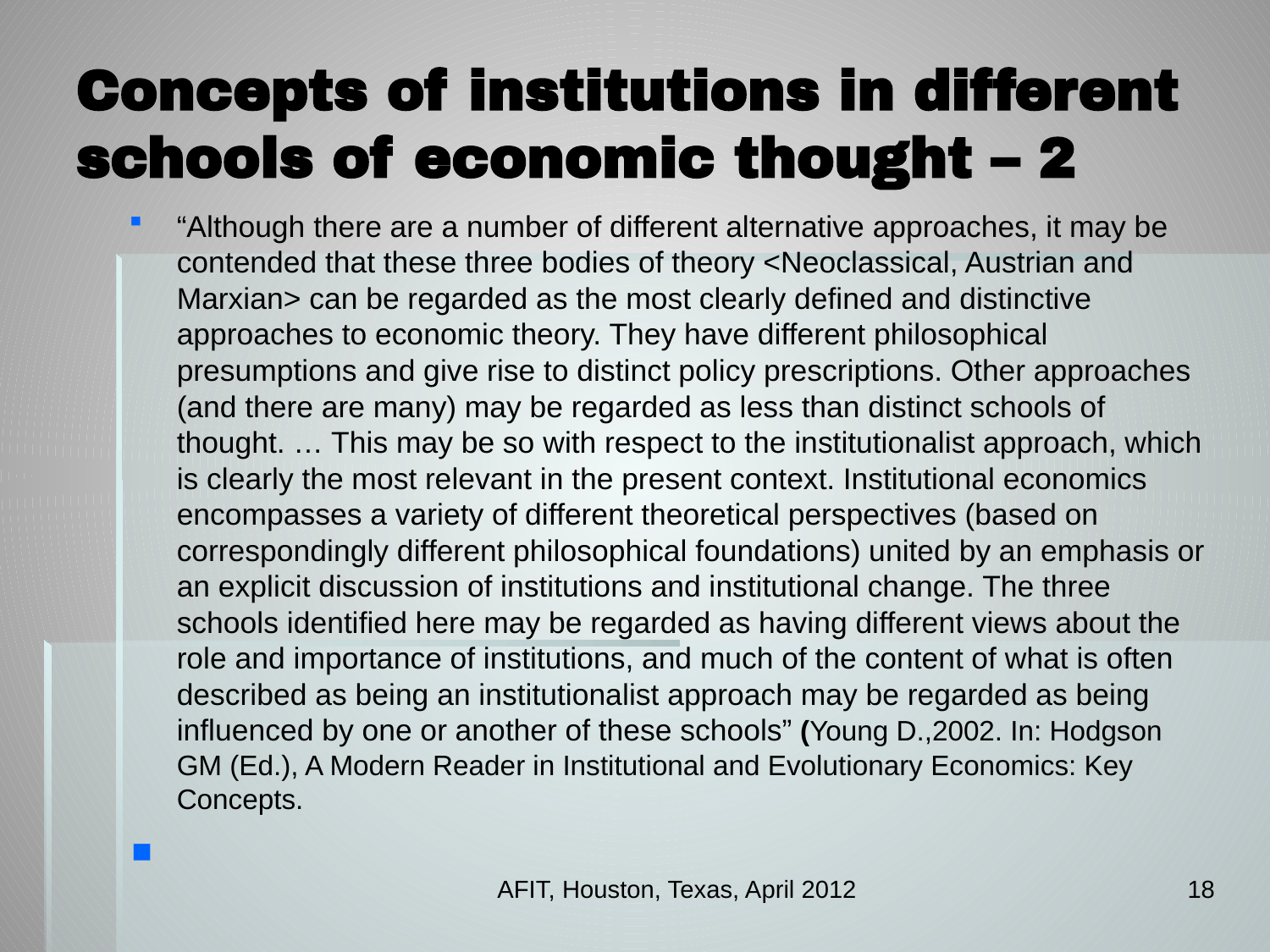

# Concepts of institutions in different schools of economic thought – 2
“Although there are a number of different alternative approaches, it may be contended that these three bodies of theory <Neoclassical, Austrian and Marxian> can be regarded as the most clearly defined and distinctive approaches to economic theory. They have different philosophical presumptions and give rise to distinct policy prescriptions. Other approaches (and there are many) may be regarded as less than distinct schools of thought. … This may be so with respect to the institutionalist approach, which is clearly the most relevant in the present context. Institutional economics encompasses a variety of different theoretical perspectives (based on correspondingly different philosophical foundations) united by an emphasis or an explicit discussion of institutions and institutional change. The three schools identified here may be regarded as having different views about the role and importance of institutions, and much of the content of what is often described as being an institutionalist approach may be regarded as being influenced by one or another of these schools” (Young D.,2002. In: Hodgson GM (Ed.), A Modern Reader in Institutional and Evolutionary Economics: Key Concepts.

AFIT, Houston, Texas, April 2012
18